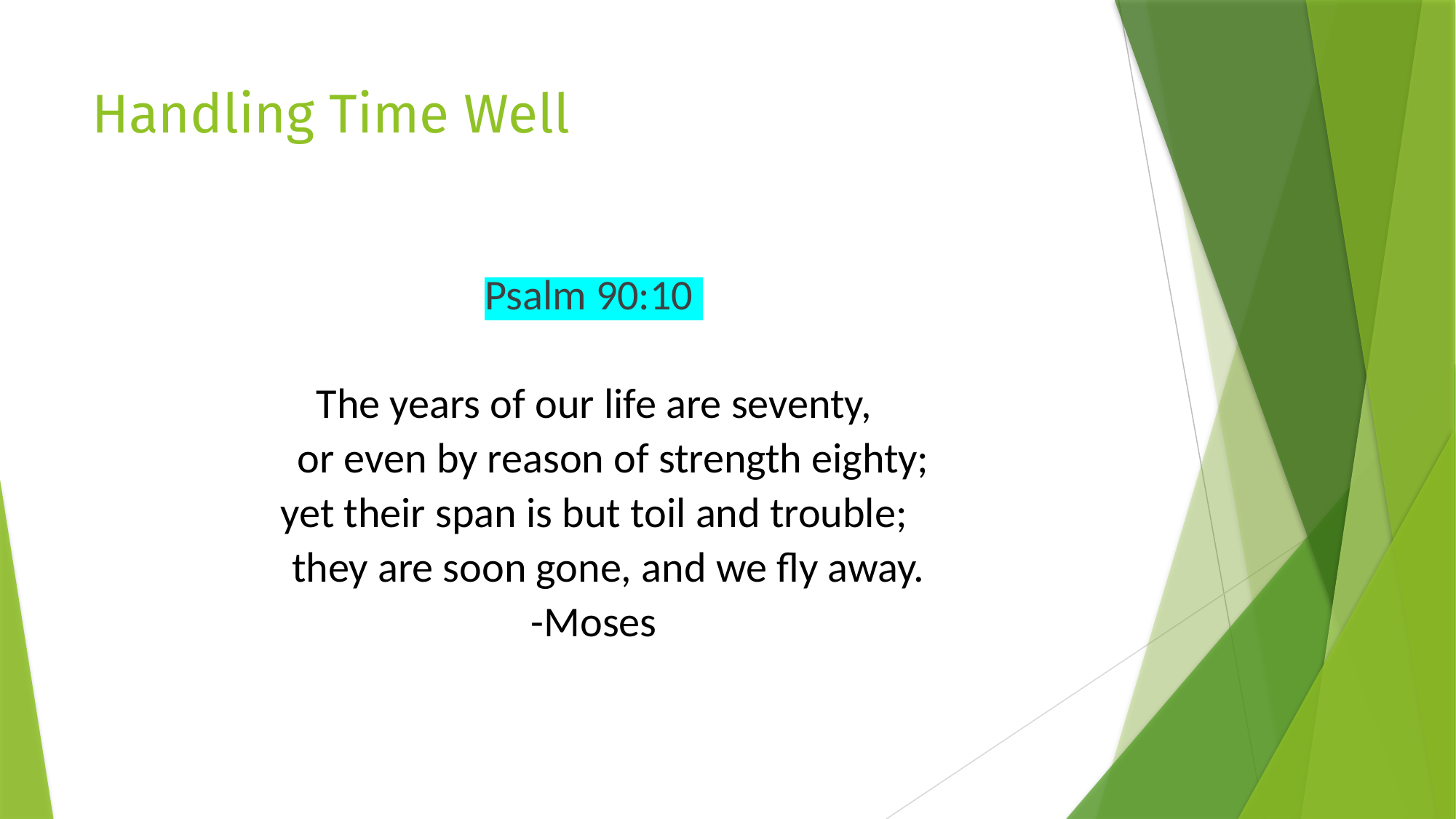

# Handling Time Well
Psalm 90:10

The years of our life are seventy,
    or even by reason of strength eighty;
yet their span is but toil and trouble;
    they are soon gone, and we fly away.
-Moses